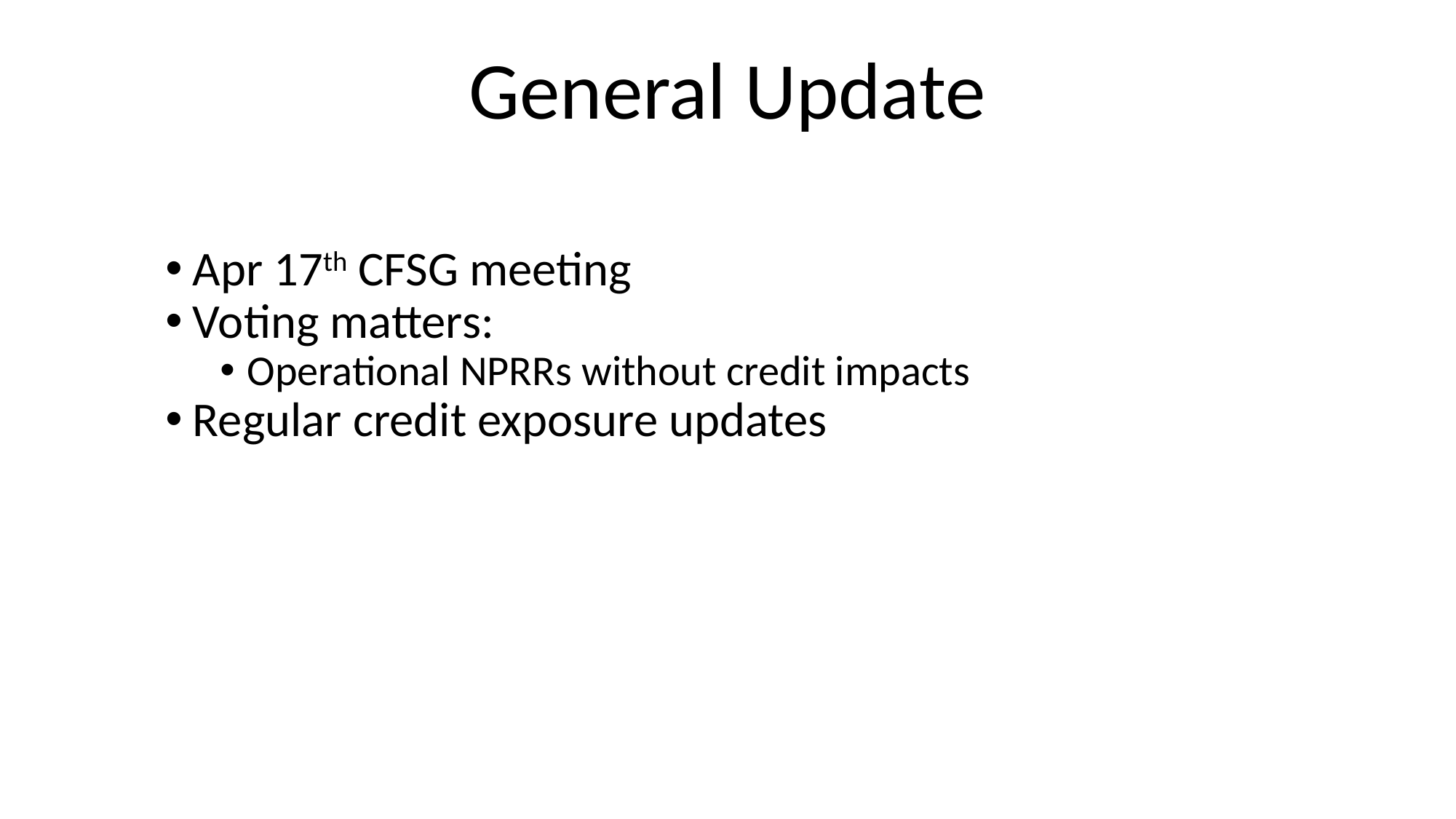

# General Update
Apr 17th CFSG meeting
Voting matters:
Operational NPRRs without credit impacts
Regular credit exposure updates